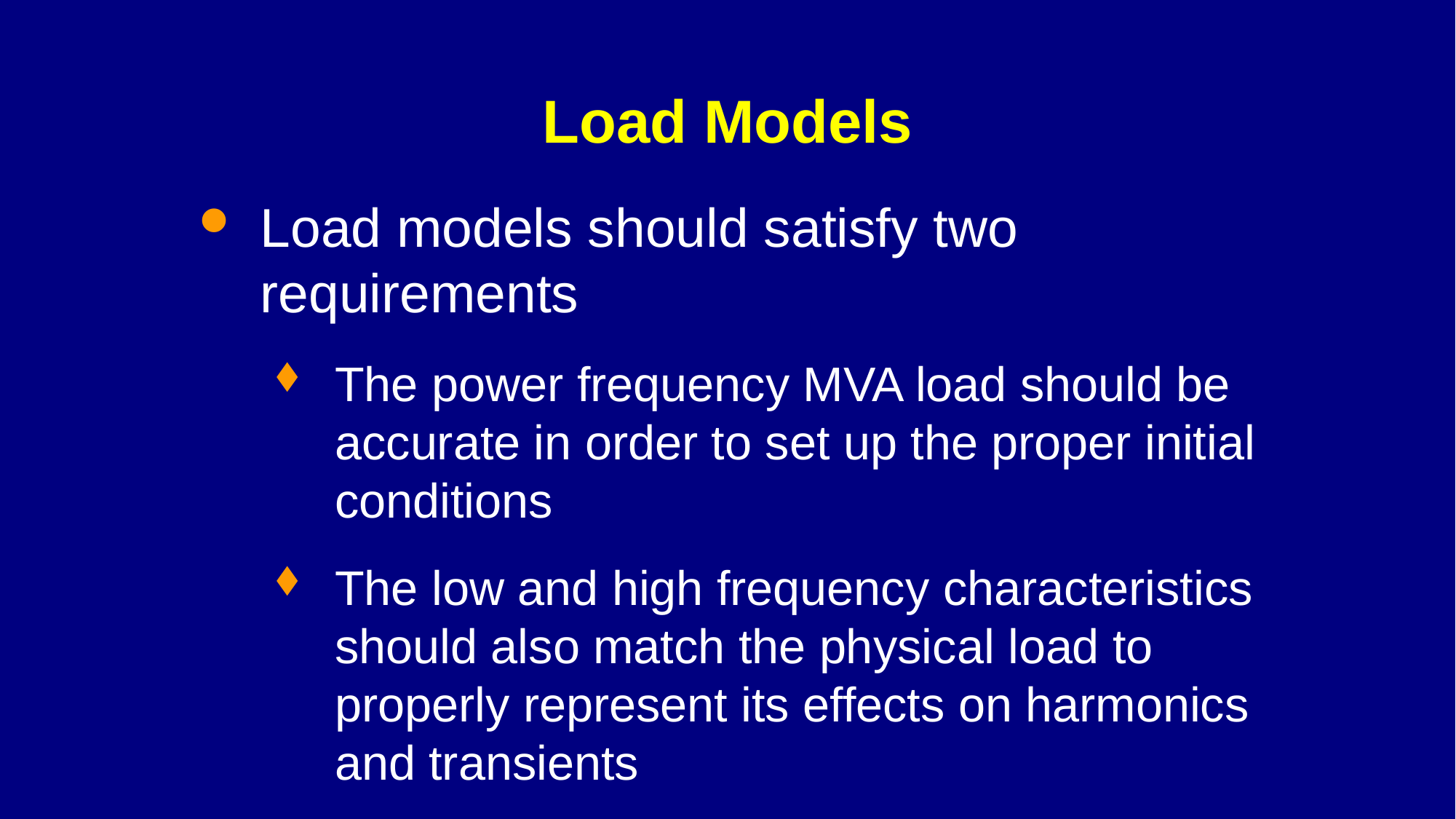

# Load Models
Load models should satisfy two requirements
The power frequency MVA load should be accurate in order to set up the proper initial conditions
The low and high frequency characteristics should also match the physical load to properly represent its effects on harmonics and transients